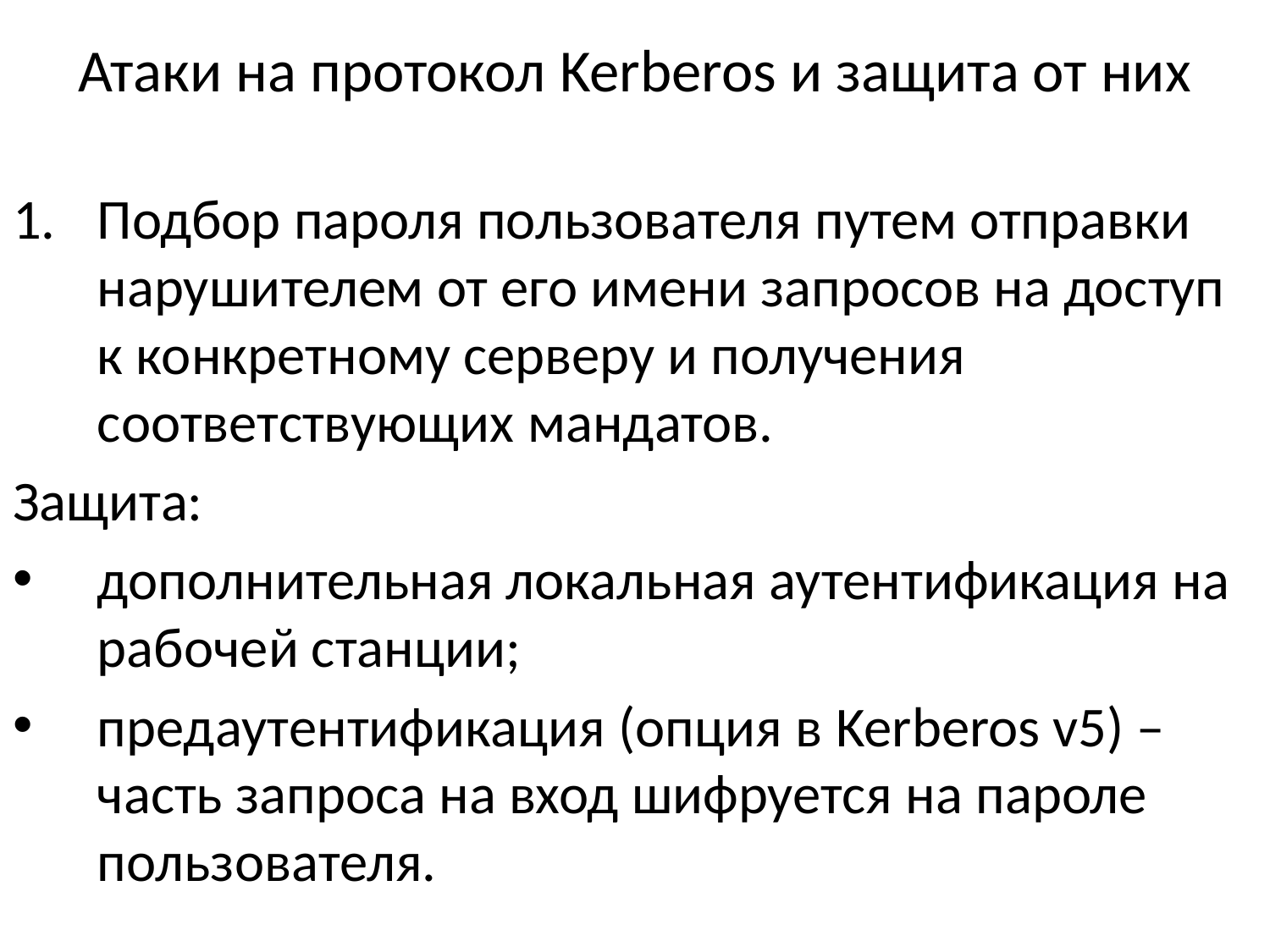

# Атаки на протокол Kerberos и защита от них
Подбор пароля пользователя путем отправки нарушителем от его имени запросов на доступ к конкретному серверу и получения соответствующих мандатов.
Защита:
дополнительная локальная аутентификация на рабочей станции;
предаутентификация (опция в Kerberos v5) – часть запроса на вход шифруется на пароле пользователя.